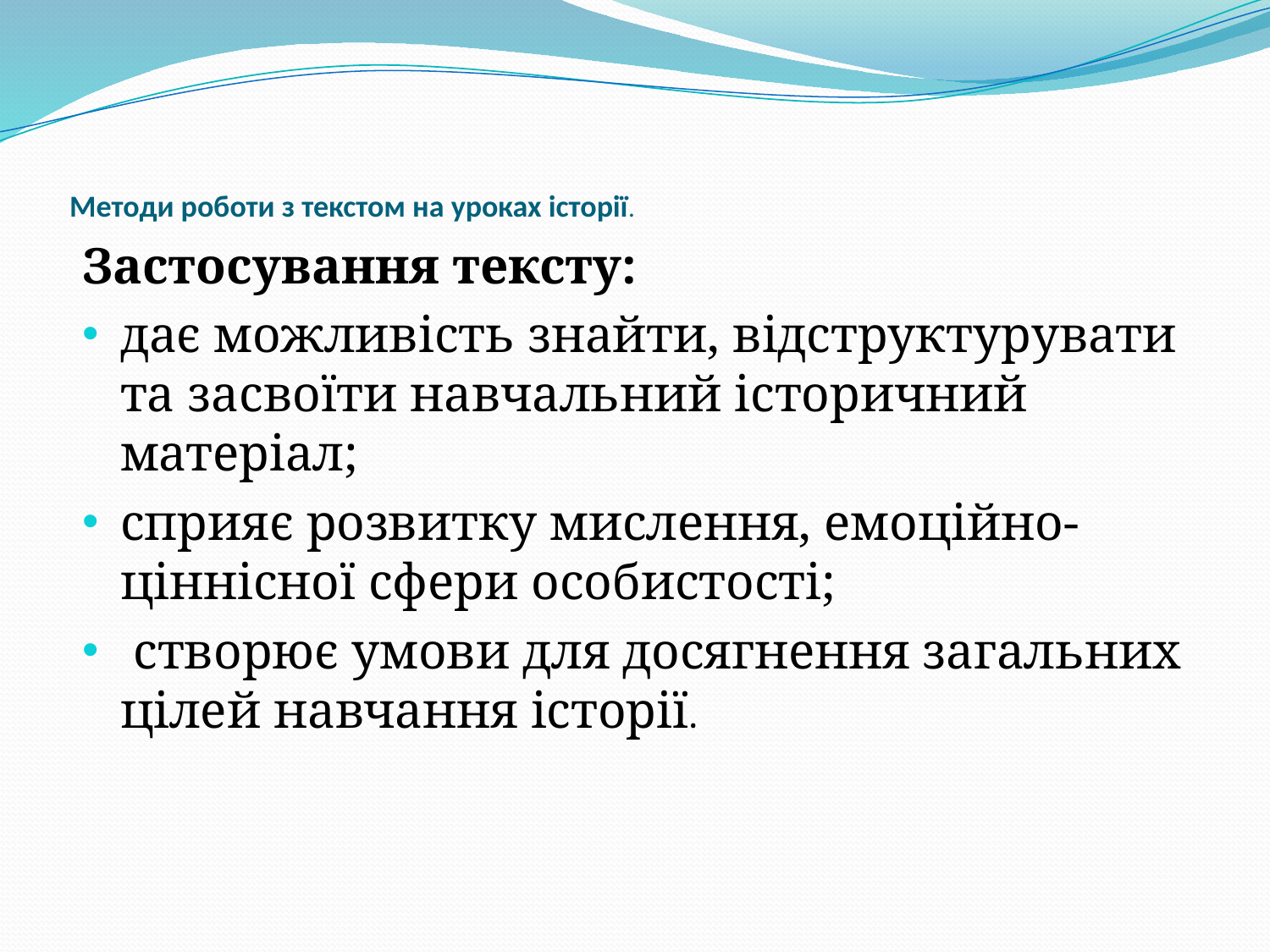

# Методи роботи з текстом на уроках історії.
Застосування тексту:
дає можливість знайти, відструктурувати та засвоїти навчальний історичний матеріал;
сприяє розвитку мислення, емоційно-ціннісної сфери особистості;
 створює умови для досягнення загальних цілей навчання історії.